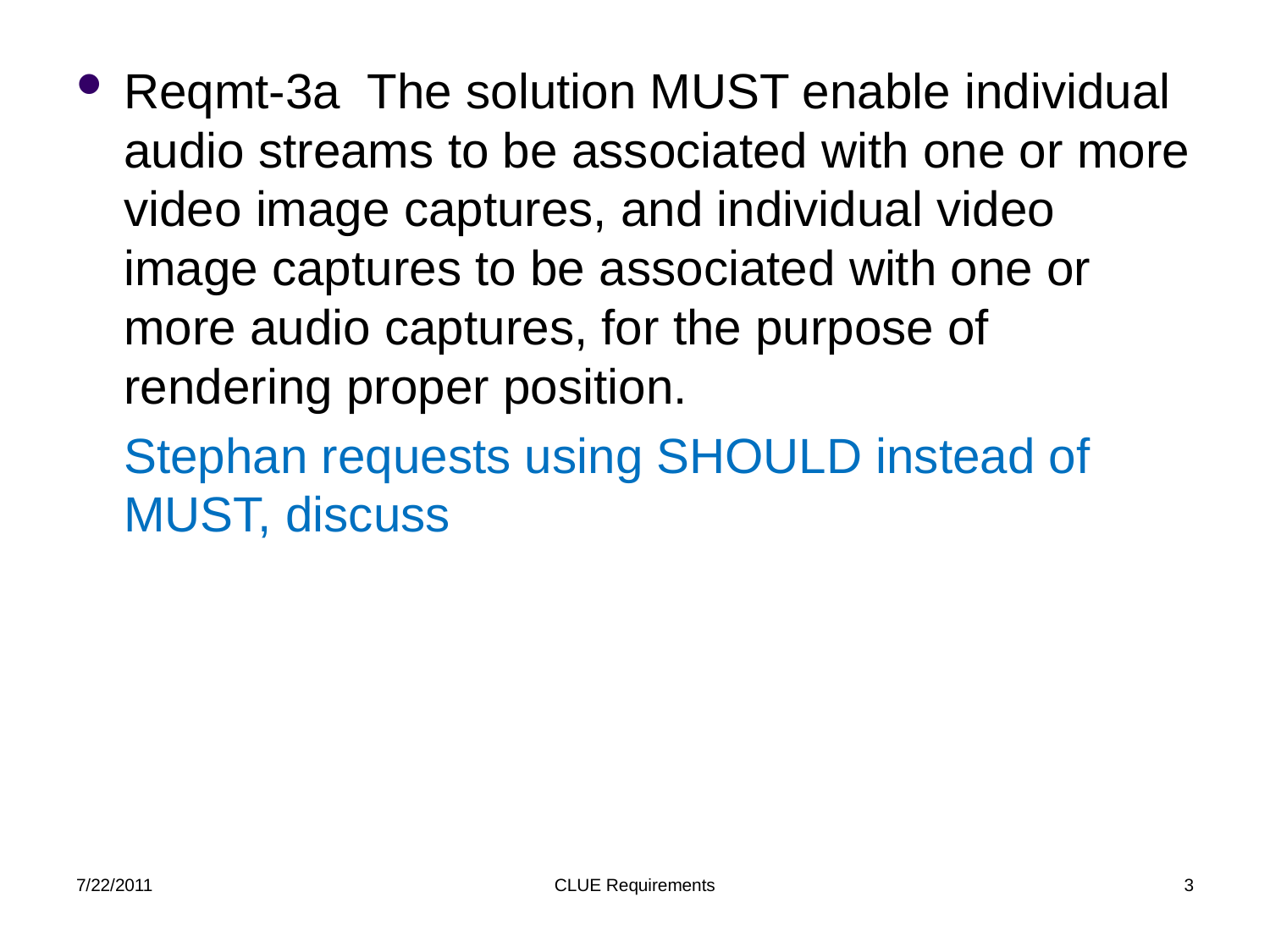

Reqmt-3a  The solution MUST enable individual audio streams to be associated with one or more video image captures, and individual video image captures to be associated with one or more audio captures, for the purpose of rendering proper position.
	Stephan requests using SHOULD instead of MUST, discuss
7/22/2011
CLUE Requirements
3